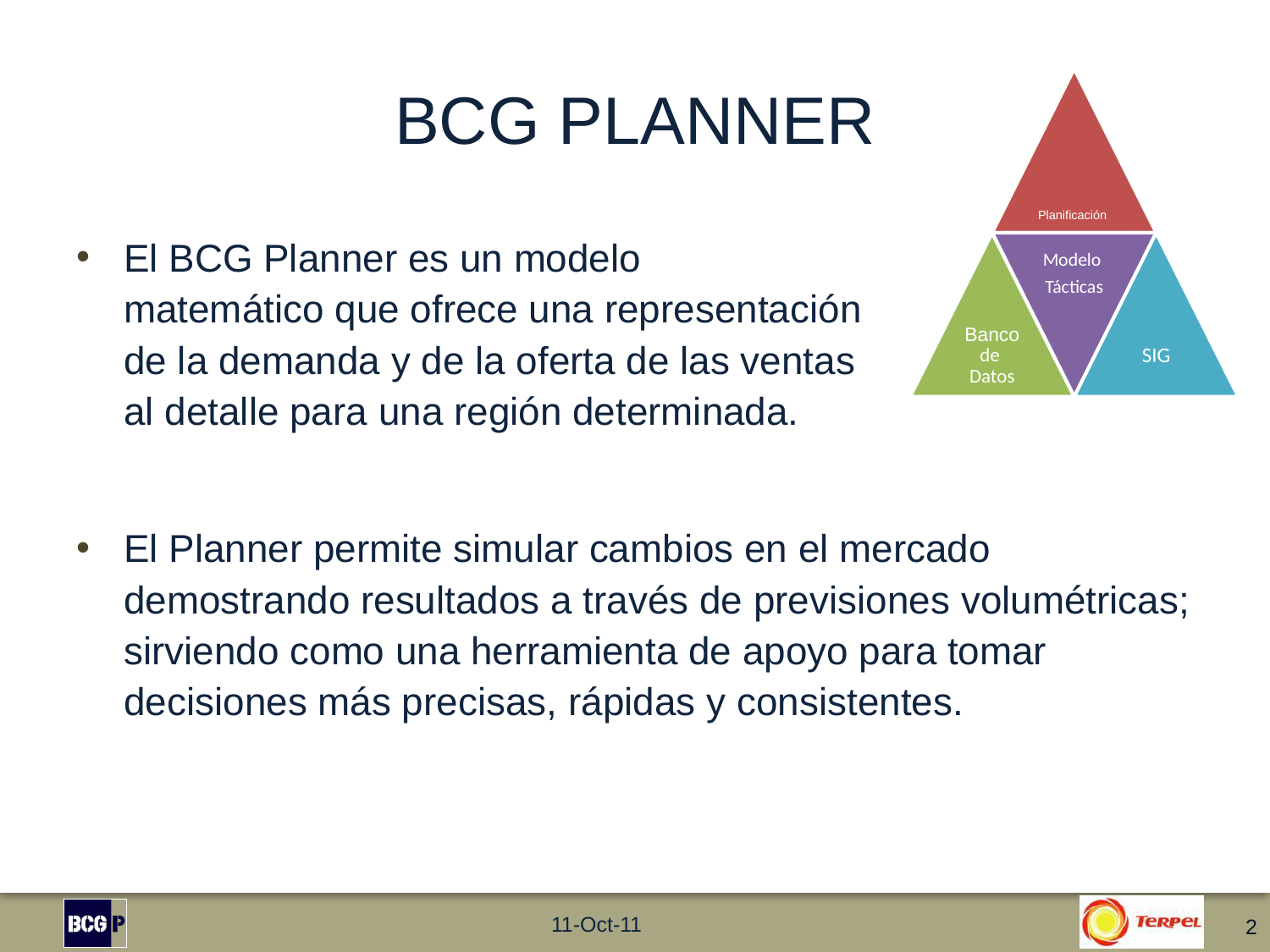

# BCG planner

Planificación
Banco de  Datos
Modelo
Tácticas
SIG
El BCG Planner es un modelo
matemático que ofrece una representación
de la demanda y de la oferta de las ventas
al detalle para una región determinada.

El Planner permite simular cambios en el mercado demostrando resultados a través de previsiones volumétricas; sirviendo como una herramienta de apoyo para tomar decisiones más precisas, rápidas y consistentes.

2
11-Oct-11